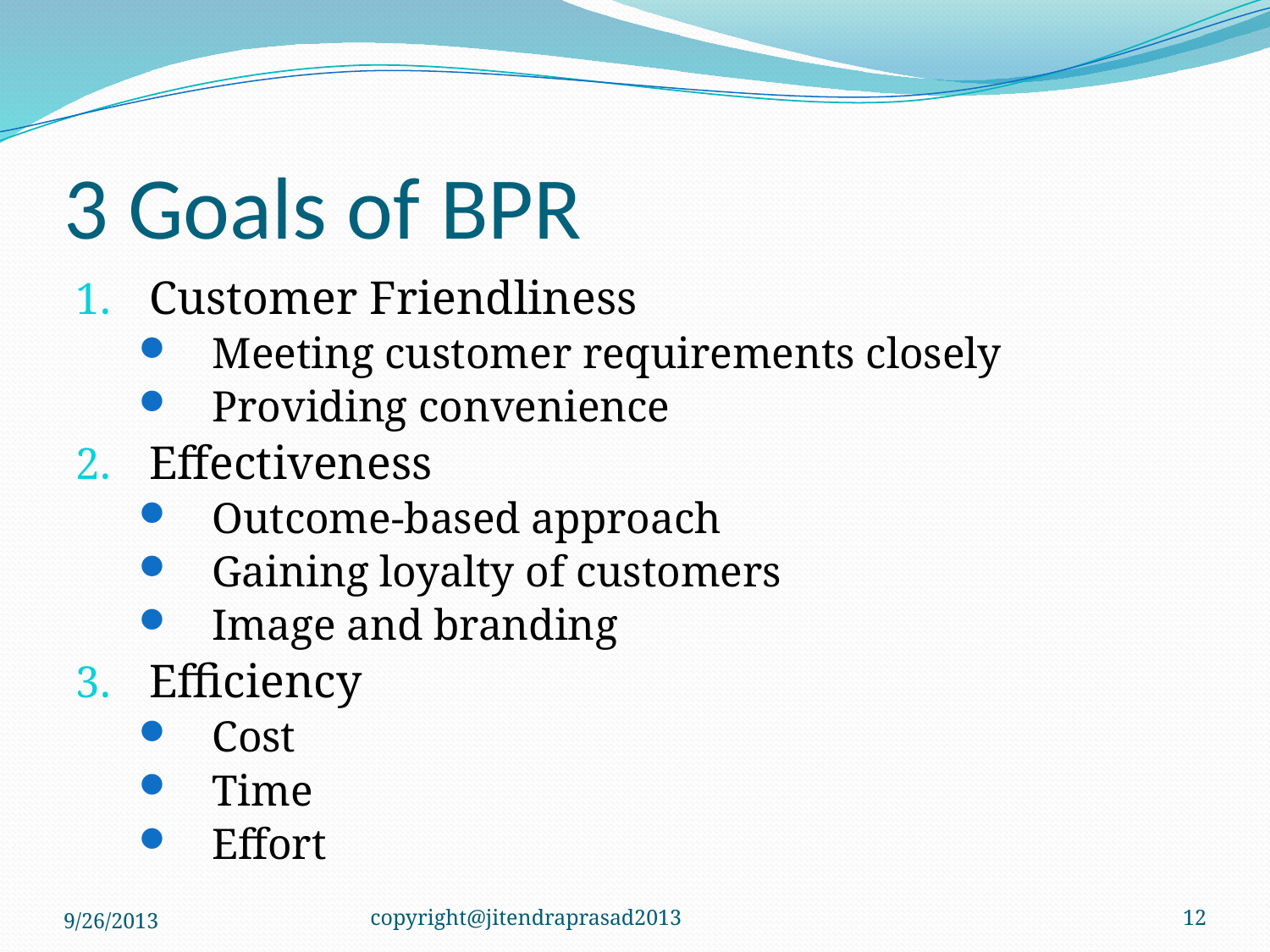

# 3 Goals of BPR
Customer Friendliness
Meeting customer requirements closely
Providing convenience
Effectiveness
Outcome-based approach
Gaining loyalty of customers
Image and branding
Efficiency
Cost
Time
Effort
9/26/2013
copyright@jitendraprasad2013
12